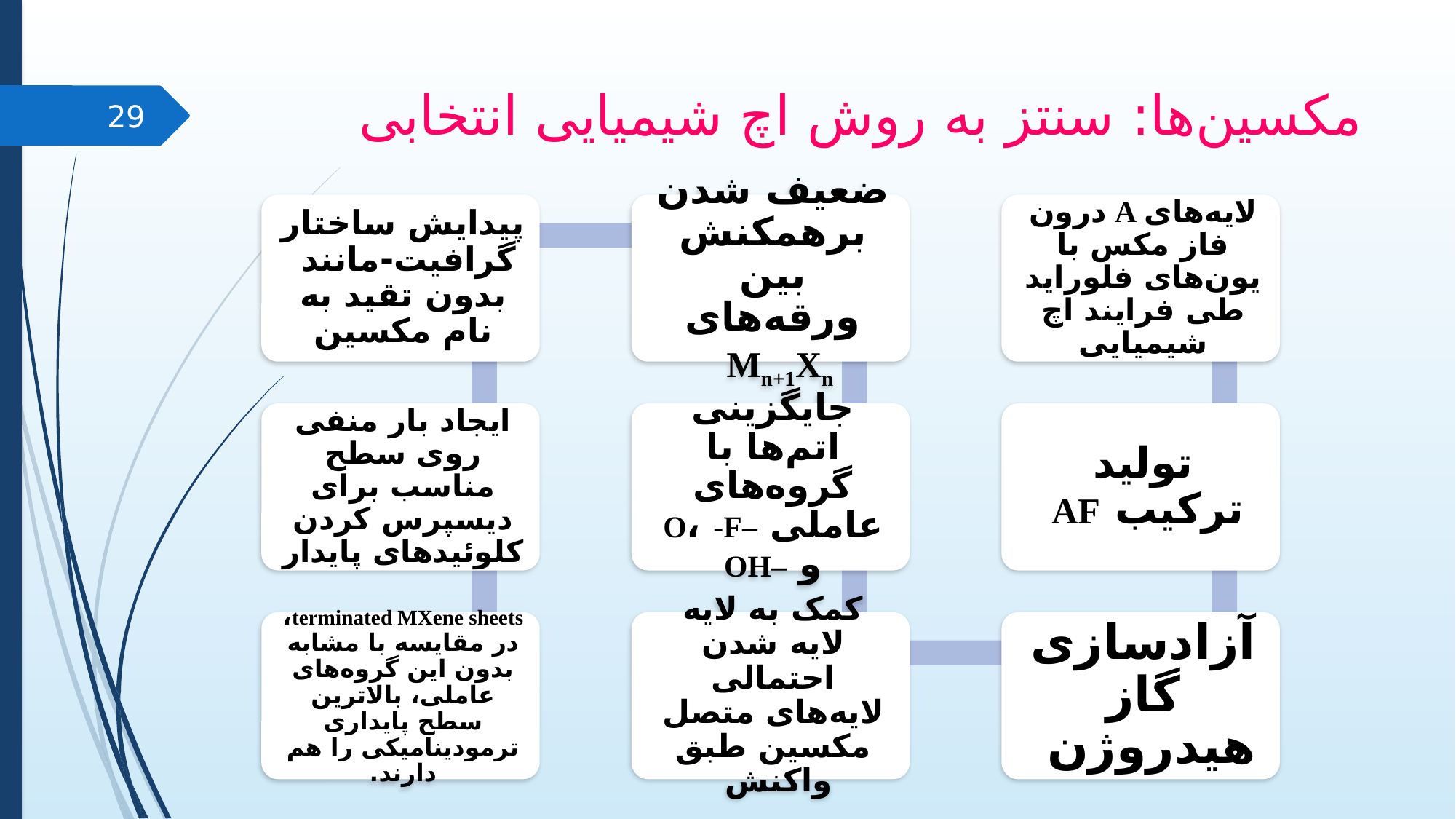

# مکسین‌ها: سنتز به روش اچ شیمیایی انتخابی
29
لایه‌های A درون فاز مکس با یون‌های فلوراید طی فرایند اچ شیمیایی
تولید ترکیب AF
آزادسازی گاز هیدروژن
کمک به لایه لایه شدن احتمالی لایه‌های متصل مکسین طبق واکنش
جایگزینی اتم‌ها با گروه‌های عاملی –O، -F و –OH
ضعیف شدن برهمکنش بین ورقه‌های Mn+1Xn
پیدایش ساختار گرافیت-مانند  بدون تقید به نام مکسین
ایجاد بار منفی روی سطح مناسب برای دیسپرس کردن کلوئیدهای پایدار
terminated MXene sheets، در مقایسه با مشابه بدون این گروه‌های عاملی، بالاترین سطح پایداری ترمودینامیکی را هم دارند.